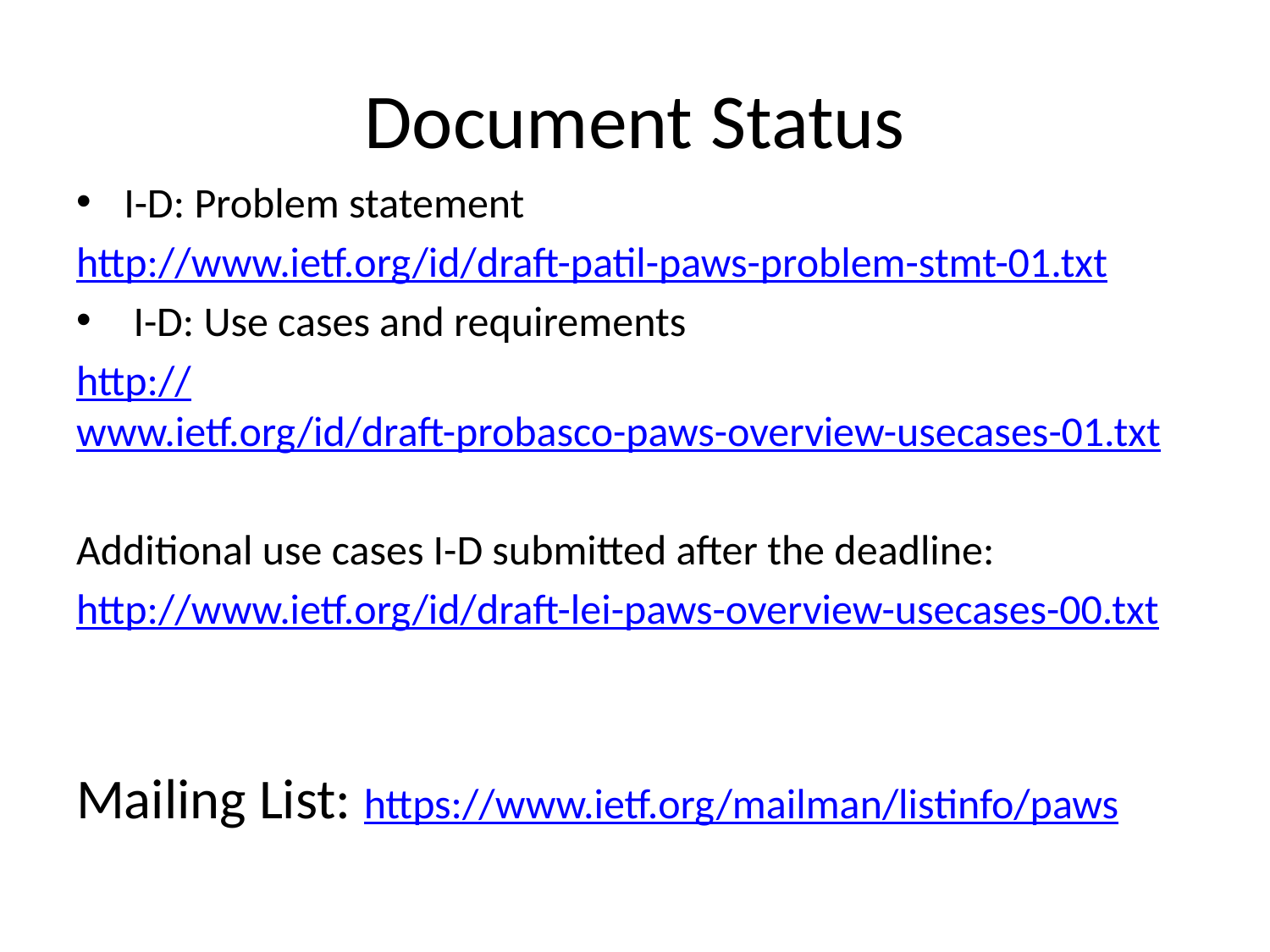

# Document Status
I-D: Problem statement
http://www.ietf.org/id/draft-patil-paws-problem-stmt-01.txt
 I-D: Use cases and requirements
http://www.ietf.org/id/draft-probasco-paws-overview-usecases-01.txt

Additional use cases I-D submitted after the deadline:
http://www.ietf.org/id/draft-lei-paws-overview-usecases-00.txt

Mailing List: https://www.ietf.org/mailman/listinfo/paws